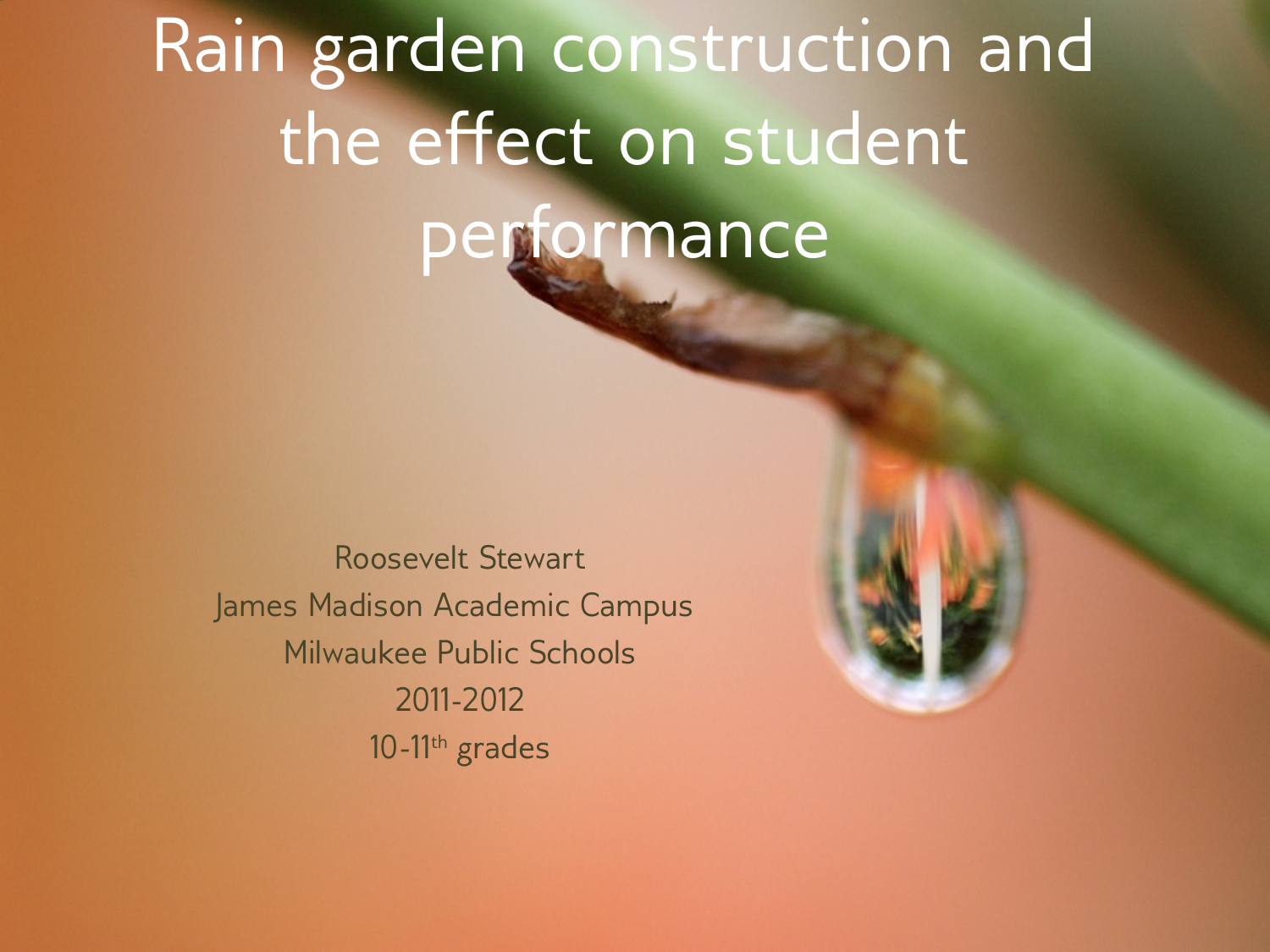

# Rain garden construction and the effect on student performance
Roosevelt Stewart
James Madison Academic Campus
Milwaukee Public Schools
2011-2012
10-11th grades